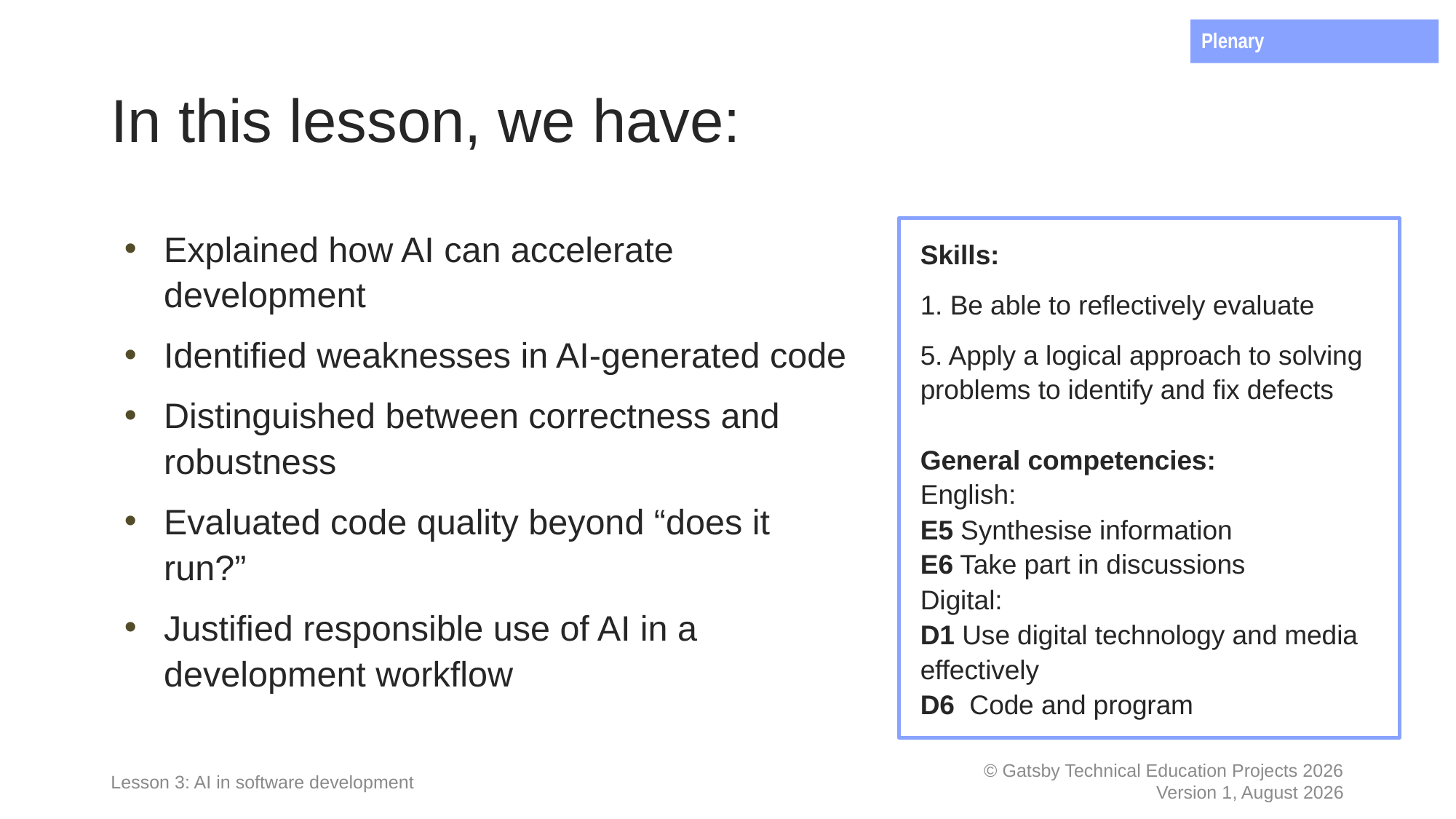

Plenary
# In this lesson, we have:
Explained how AI can accelerate development
Identified weaknesses in AI-generated code
Distinguished between correctness and robustness
Evaluated code quality beyond “does it run?”
Justified responsible use of AI in a development workflow

Skills:
1. Be able to reflectively evaluate
5. Apply a logical approach to solving problems to identify and fix defects
General competencies:
English:
E5 Synthesise information
E6 Take part in discussions
Digital:
D1 Use digital technology and media effectively
D6  Code and program
Lesson 3: AI in software development